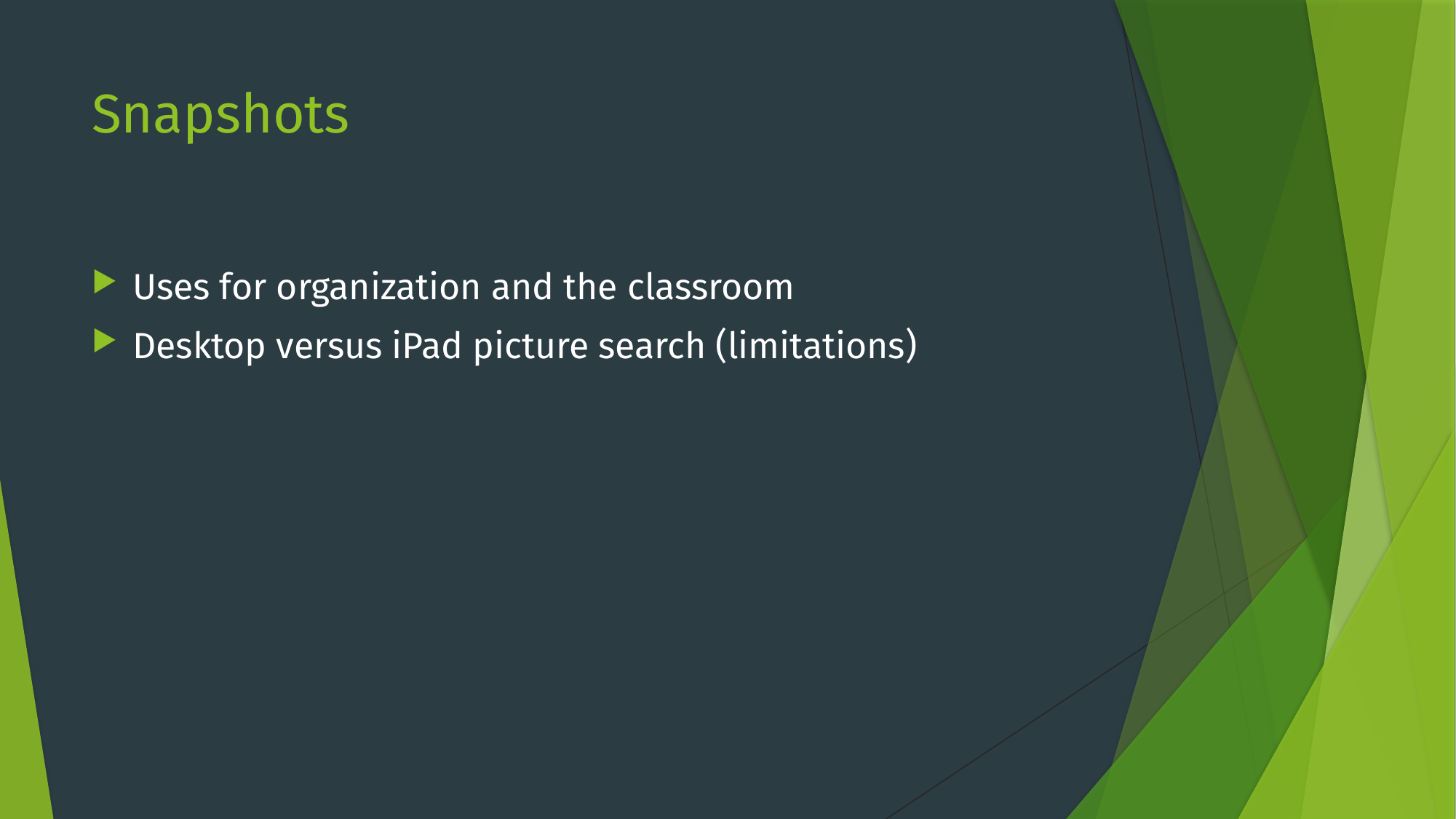

# Snapshots
Uses for organization and the classroom
Desktop versus iPad picture search (limitations)